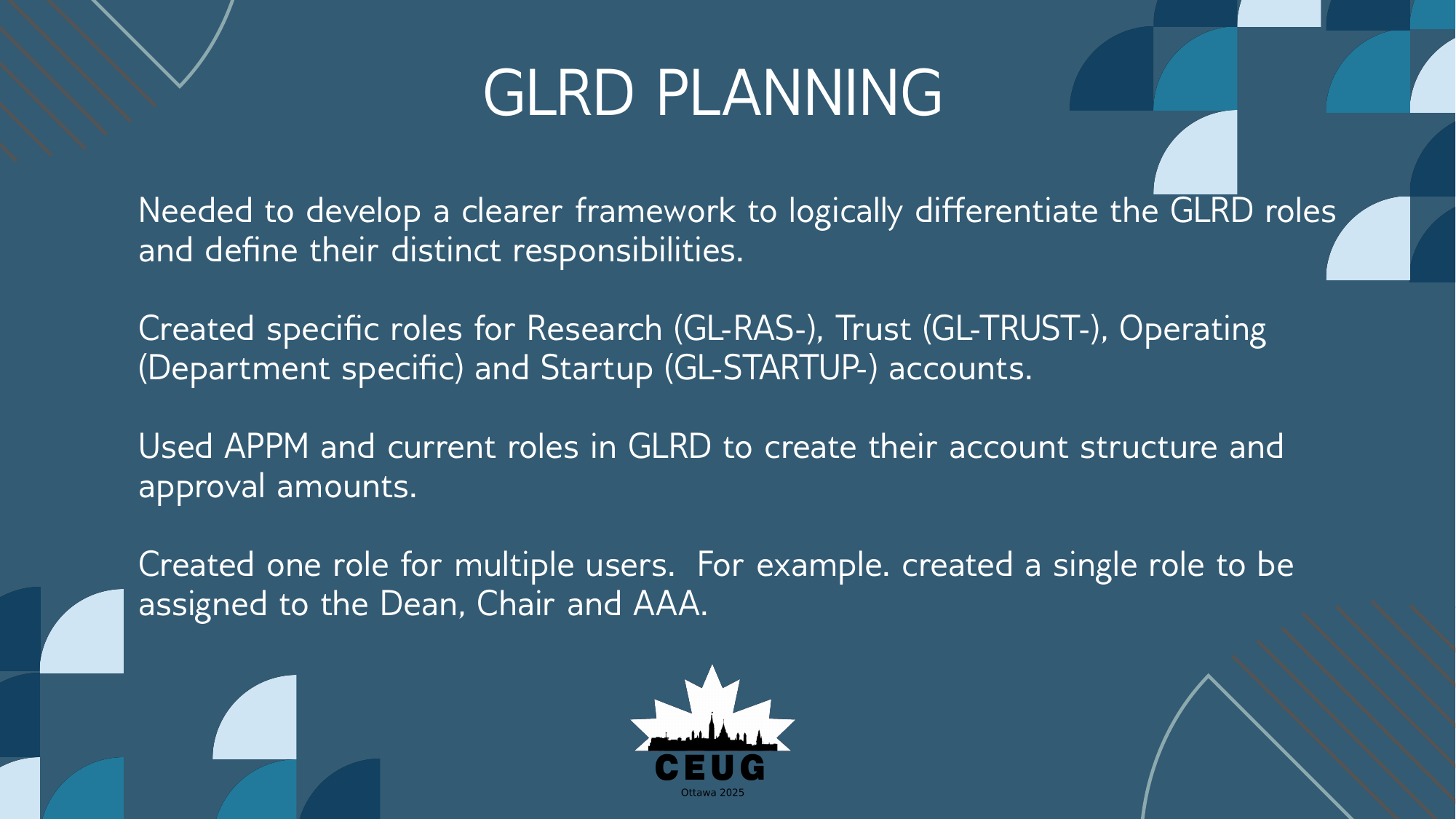

# GLRD PLANNING
Needed to develop a clearer framework to logically differentiate the GLRD roles and define their distinct responsibilities.

Created specific roles for Research (GL-RAS-), Trust (GL-TRUST-), Operating (Department specific) and Startup (GL-STARTUP-) accounts.

Used APPM and current roles in GLRD to create their account structure and approval amounts.

Created one role for multiple users.  For example. created a single role to be assigned to the Dean, Chair and AAA.